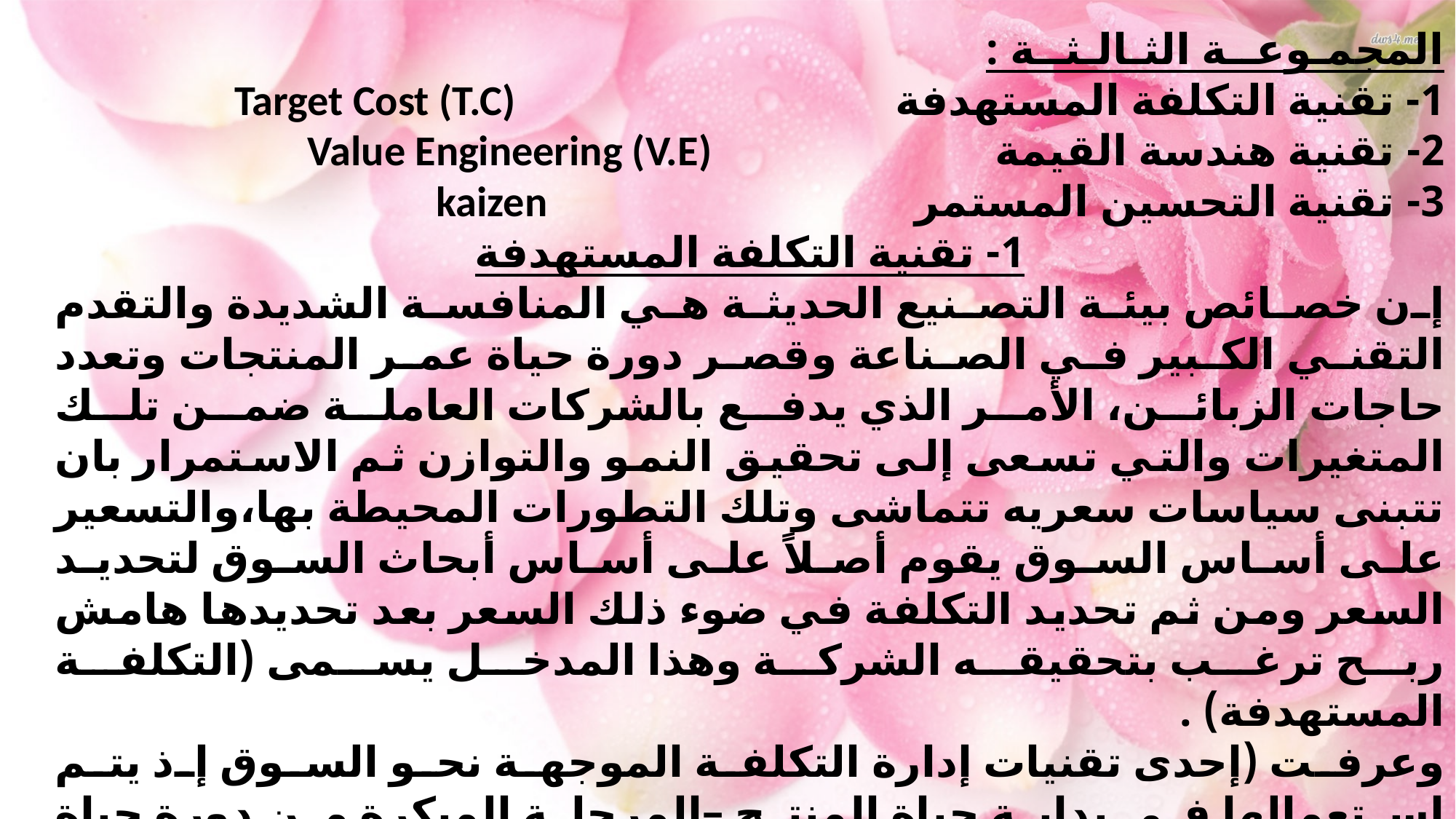

المجمـوعــة الثـالـثــة :
1- تقنية التكلفة المستهدفة 			  	     Target Cost (T.C)
2- تقنية هندسة القيمة		    	       Value Engineering (V.E)
3- تقنية التحسين المستمر				            kaizen
1- تقنية التكلفة المستهدفة
إن خصائص بيئة التصنيع الحديثة هي المنافسة الشديدة والتقدم التقني الكبير في الصناعة وقصر دورة حياة عمر المنتجات وتعدد حاجات الزبائن، الأمر الذي يدفع بالشركات العاملة ضمن تلك المتغيرات والتي تسعى إلى تحقيق النمو والتوازن ثم الاستمرار بان تتبنى سياسات سعريه تتماشى وتلك التطورات المحيطة بها،والتسعير على أساس السوق يقوم أصلاً على أساس أبحاث السوق لتحديد السعر ومن ثم تحديد التكلفة في ضوء ذلك السعر بعد تحديدها هامش ربح ترغب بتحقيقه الشركة وهذا المدخل يسمى (التكلفة المستهدفة) .
وعرفت (إحدى تقنيات إدارة التكلفة الموجهة نحو السوق إذ يتم استعمالها في بداية حياة المنتج –المرحلة المبكرة من دورة حياة المنتج- لتعزيز الربحية والإنتاجية بشكل عام ) . وعرفت تقنية T.C بأنها (إحدى أدوات إدارة التكلفة في ظل البيئة التنافسية لأنها تستهدف ثلاثة عناصر تنافسية رئيسية هي "السعر والجودة والكلفة" إلى جانب الإبداع .